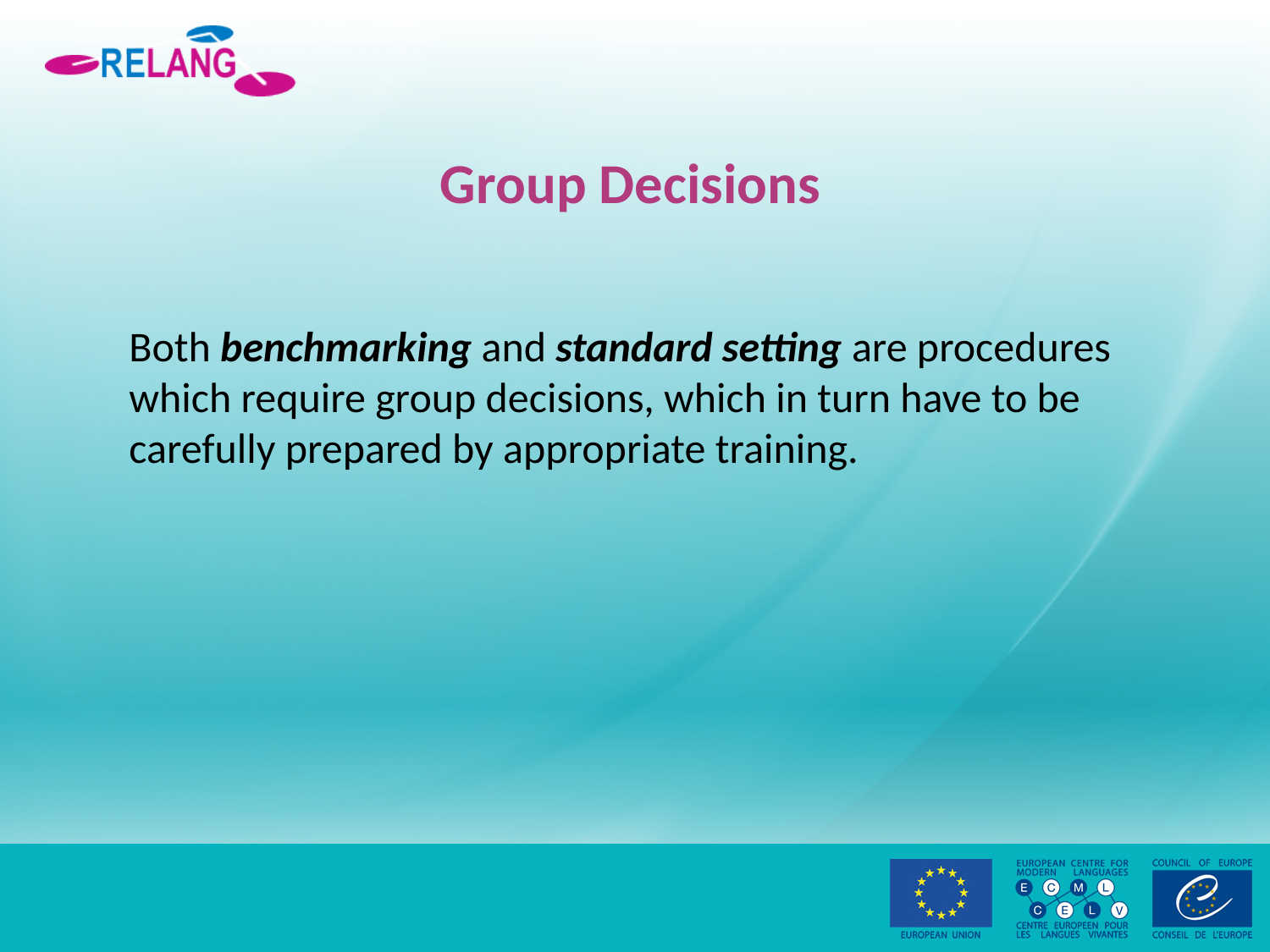

# Group Decisions

Both benchmarking and standard setting are procedures which require group decisions, which in turn have to be carefully prepared by appropriate training.